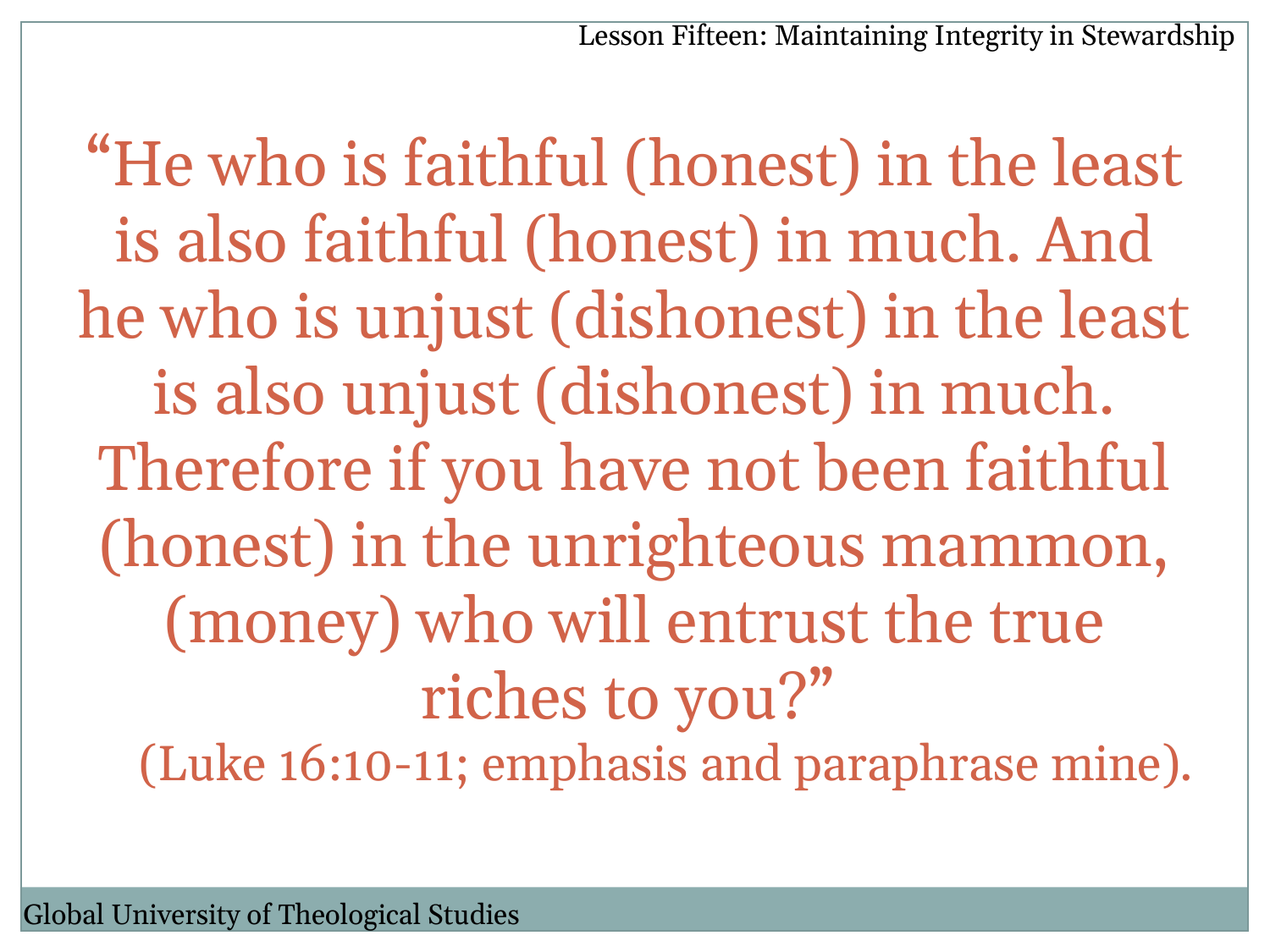

Lesson Fifteen: Maintaining Integrity in Stewardship
“He who is faithful (honest) in the least is also faithful (honest) in much. And he who is unjust (dishonest) in the least is also unjust (dishonest) in much. Therefore if you have not been faithful (honest) in the unrighteous mammon, (money) who will entrust the true riches to you?”
(Luke 16:10-11; emphasis and paraphrase mine).
Global University of Theological Studies